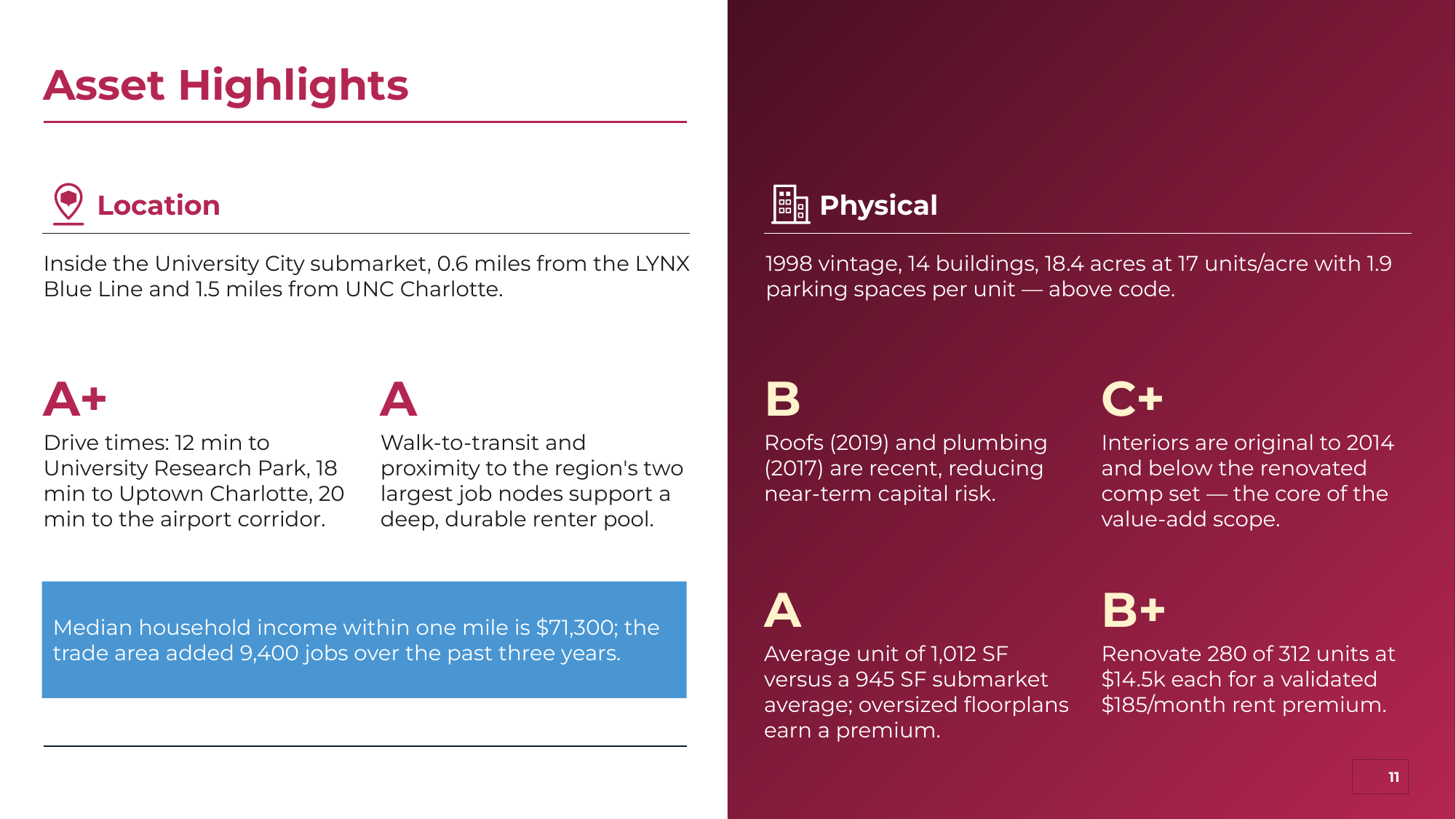

# Asset Highlights

Location
Physical
Inside the University City submarket, 0.6 miles from the LYNX Blue Line and 1.5 miles from UNC Charlotte.
1998 vintage, 14 buildings, 18.4 acres at 17 units/acre with 1.9 parking spaces per unit — above code.
A+
A
B
C+
Drive times: 12 min to University Research Park, 18 min to Uptown Charlotte, 20 min to the airport corridor.
Walk-to-transit and proximity to the region's two largest job nodes support a deep, durable renter pool.
Roofs (2019) and plumbing (2017) are recent, reducing near-term capital risk.
Interiors are original to 2014 and below the renovated comp set — the core of the value-add scope.
A
B+
Median household income within one mile is $71,300; the trade area added 9,400 jobs over the past three years.
Average unit of 1,012 SF versus a 945 SF submarket average; oversized floorplans earn a premium.
Renovate 280 of 312 units at $14.5k each for a validated $185/month rent premium.
11